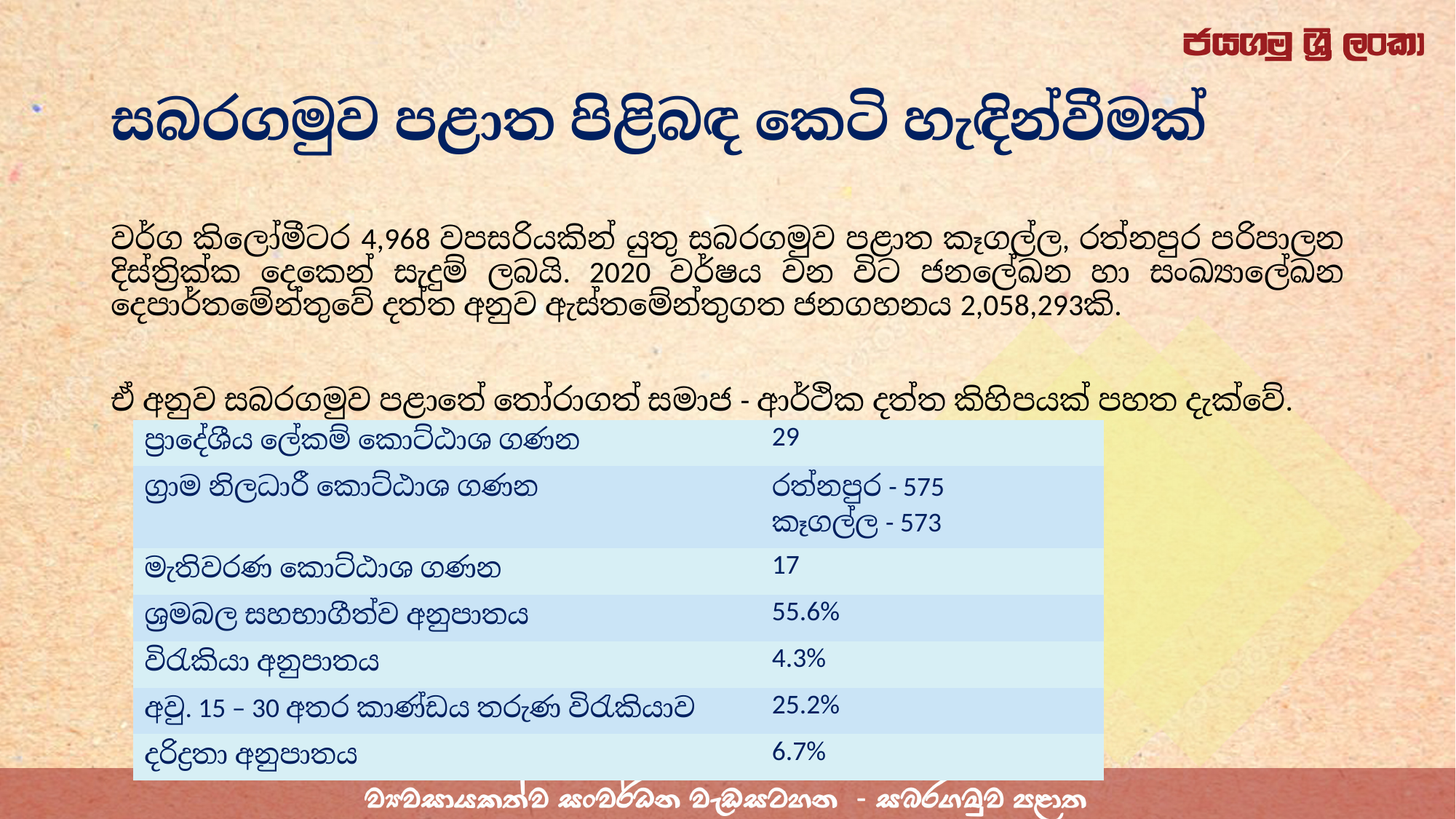

# සබරගමුව පළාත පිළිබඳ කෙටි හැඳින්වීමක්
වර්ග කිලෝමීටර 4,968 වපසරියකින් යුතු සබරගමුව පළාත කෑගල්ල, රත්නපුර පරිපාලන දිස්ත්‍රික්ක දෙකෙන් සැදුම් ලබයි. 2020 වර්ෂය වන විට ජනලේඛන හා සංඛ්‍යාලේඛන දෙපාර්තමේන්තුවේ දත්ත අනුව ඇස්තමේන්තුගත ජනගහනය 2,058,293කි.

ඒ අනුව සබරගමුව පළාතේ තෝරාගත් සමාජ - ආර්ථික දත්ත කිහිපයක් පහත දැක්වේ.

| ප්‍රාදේශීය ලේකම් කොට්ඨාශ ගණන | 29 |
| --- | --- |
| ග්‍රාම නිලධාරී කොට්ඨාශ ගණන | රත්නපුර - 575 කෑගල්ල - 573 |
| මැතිවරණ කොට්ඨාශ ගණන | 17 |
| ශ්‍රමබල සහභාගීත්ව අනුපාතය | 55.6% |
| විරැකියා අනුපාතය | 4.3% |
| අවු. 15 – 30 අතර කාණ්ඩය තරුණ විරැකියාව | 25.2% |
| දරිද්‍රතා අනුපාතය | 6.7% |